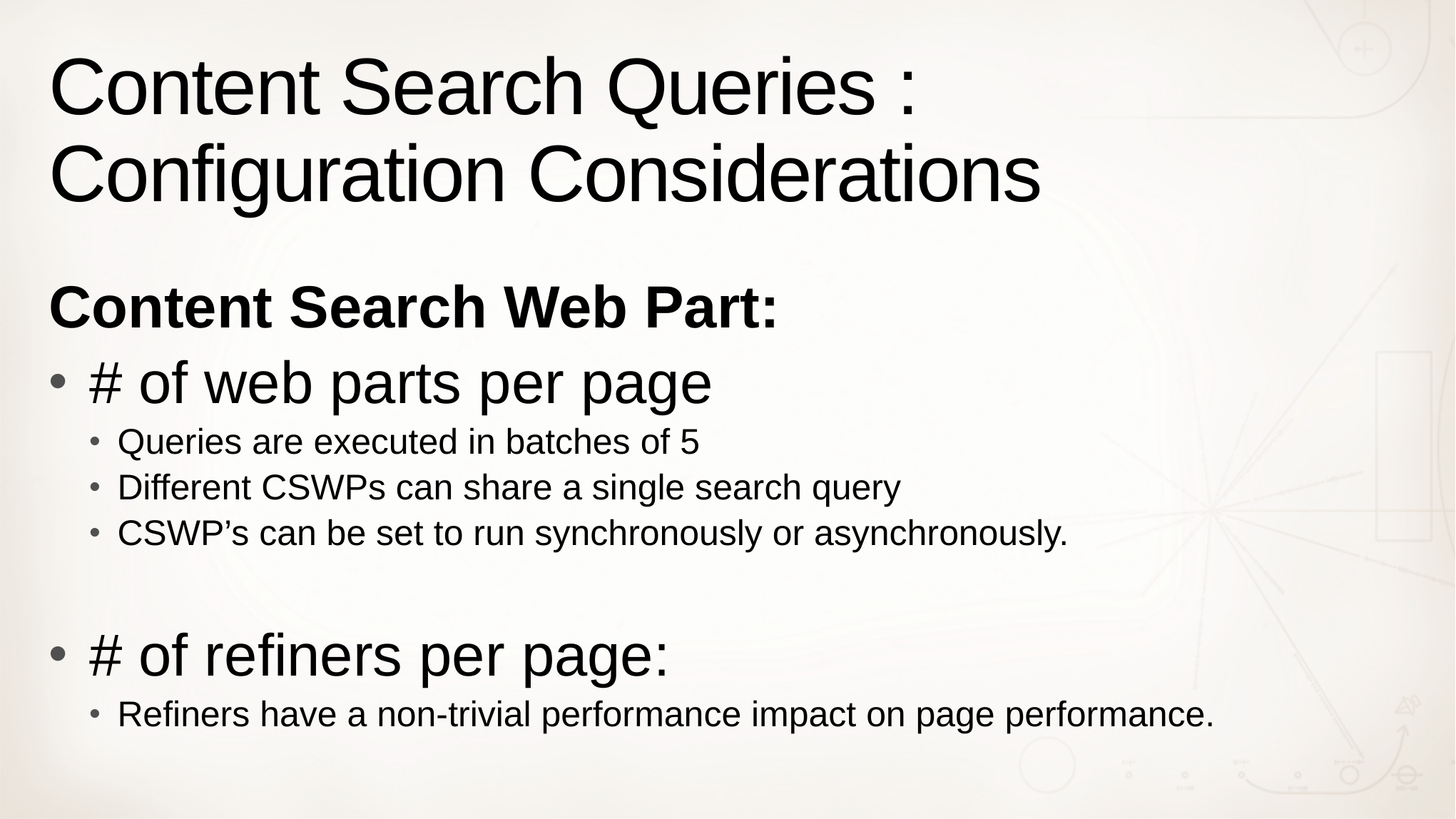

# Content Search Queries : Configuration Considerations
Content Search Web Part:
# of web parts per page
Queries are executed in batches of 5
Different CSWPs can share a single search query
CSWP’s can be set to run synchronously or asynchronously.

# of refiners per page:
Refiners have a non-trivial performance impact on page performance.